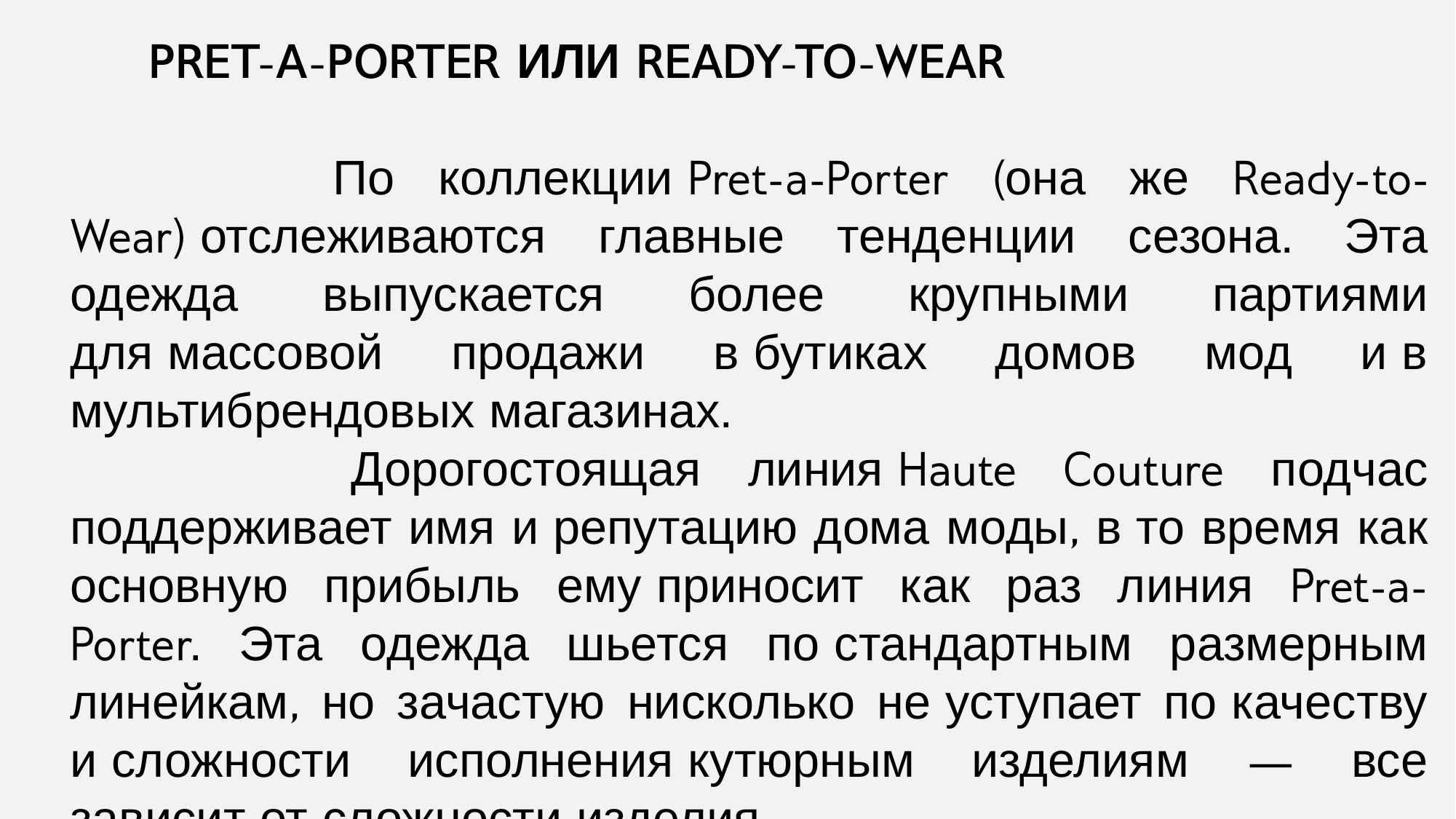

PRET-A-PORTER ИЛИ READY-TO-WEAR

      По коллекции Pret-a-Porter (она же Ready-to-Wear) отслеживаются главные тенденции сезона. Эта одежда выпускается более крупными партиями для массовой продажи в бутиках домов мод и в мультибрендовых магазинах.
      Дорогостоящая линия Haute Couture подчас поддерживает имя и репутацию дома моды, в то время как основную прибыль ему приносит как раз линия Pret-a-Porter. Эта одежда шьется по стандартным размерным линейкам, но зачастую нисколько не уступает по качеству и сложности исполнения кутюрным изделиям — все зависит от сложности изделия.